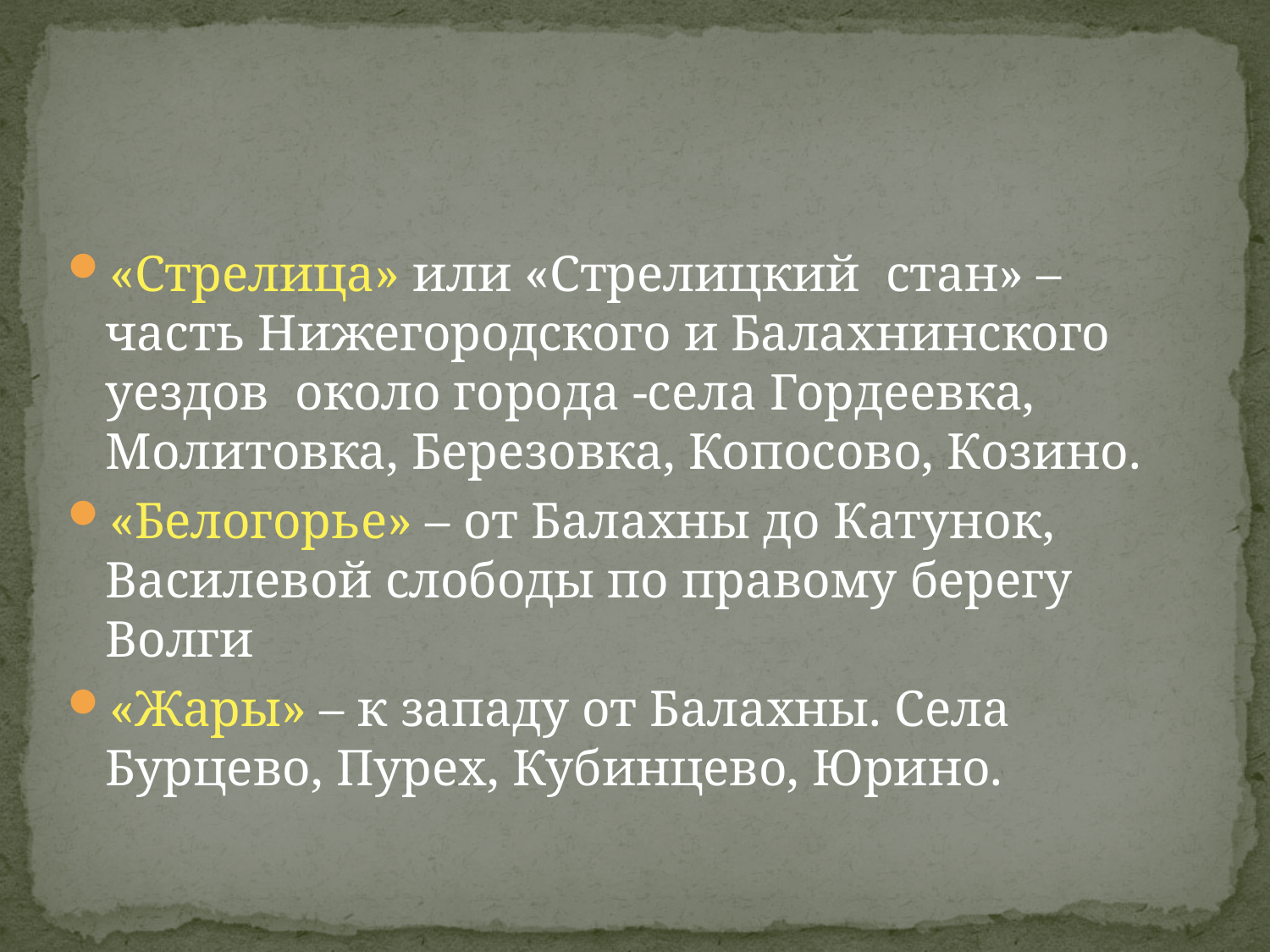

#
«Стрелица» или «Стрелицкий  стан» – часть Нижегородского и Балахнинского уездов  около города -села Гордеевка, Молитовка, Березовка, Копосово, Козино.
«Белогорье» – от Балахны до Катунок, Василевой слободы по правому берегу Волги
«Жары» – к западу от Балахны. Села Бурцево, Пурех, Кубинцево, Юрино.